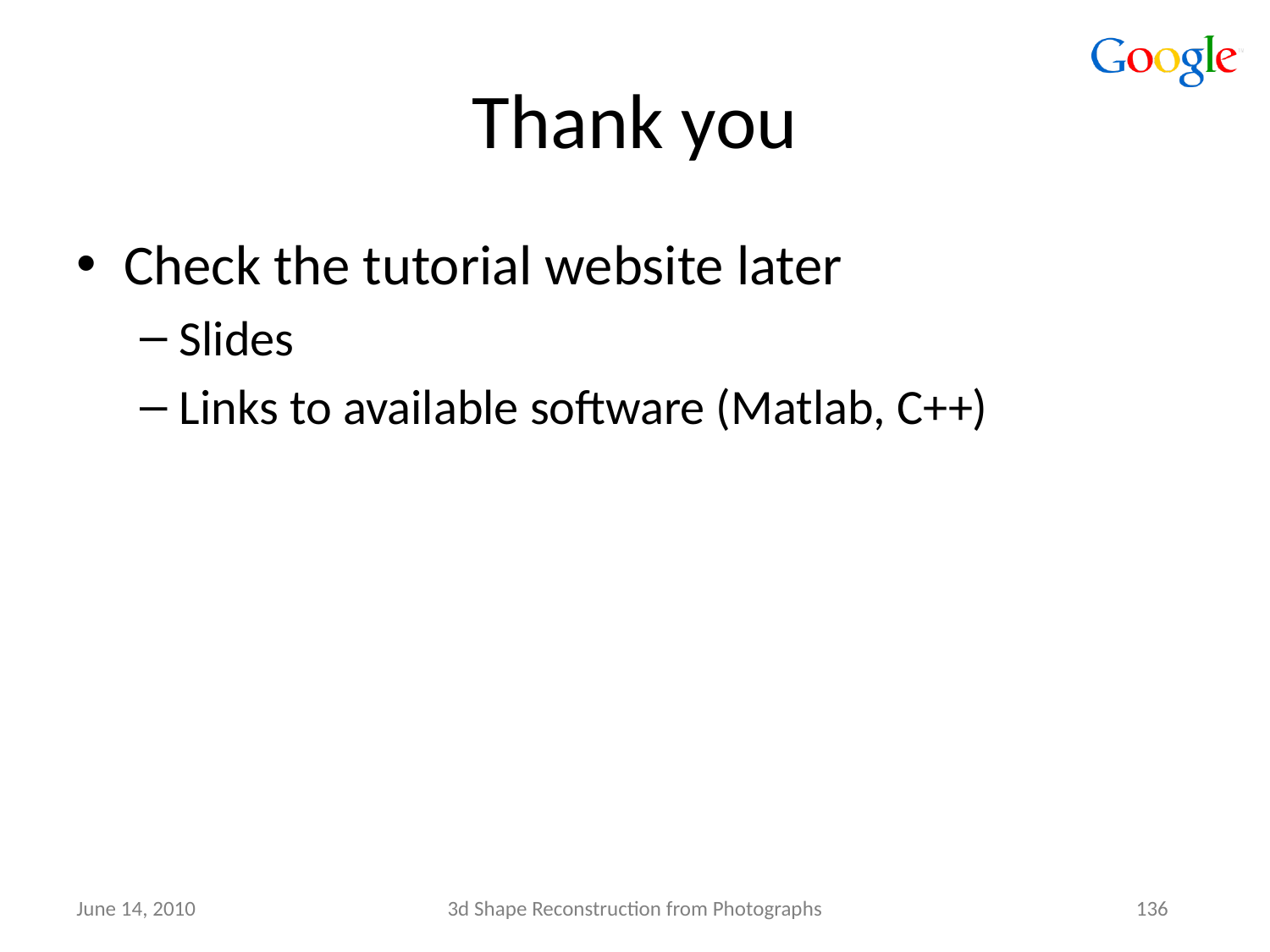

# Thank you
Check the tutorial website later
Slides
Links to available software (Matlab, C++)